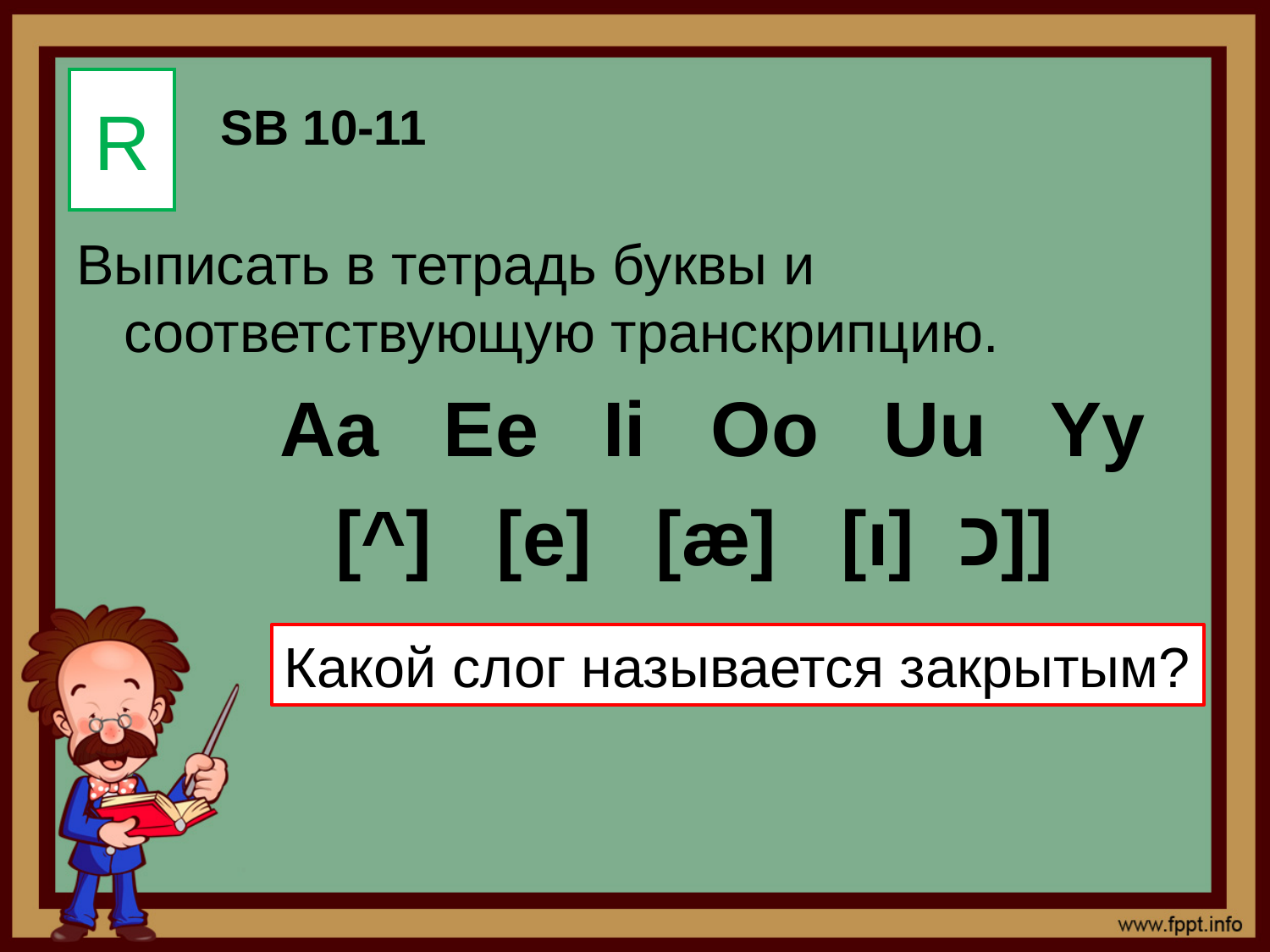

# R
SB 10-11
Выписать в тетрадь буквы и соответствующую транскрипцию.
             Aa   Ee   Ii   Oo   Uu   Yy
            [^]   [e]   [æ]   [ı]  כ]]
Какой слог называется закрытым?